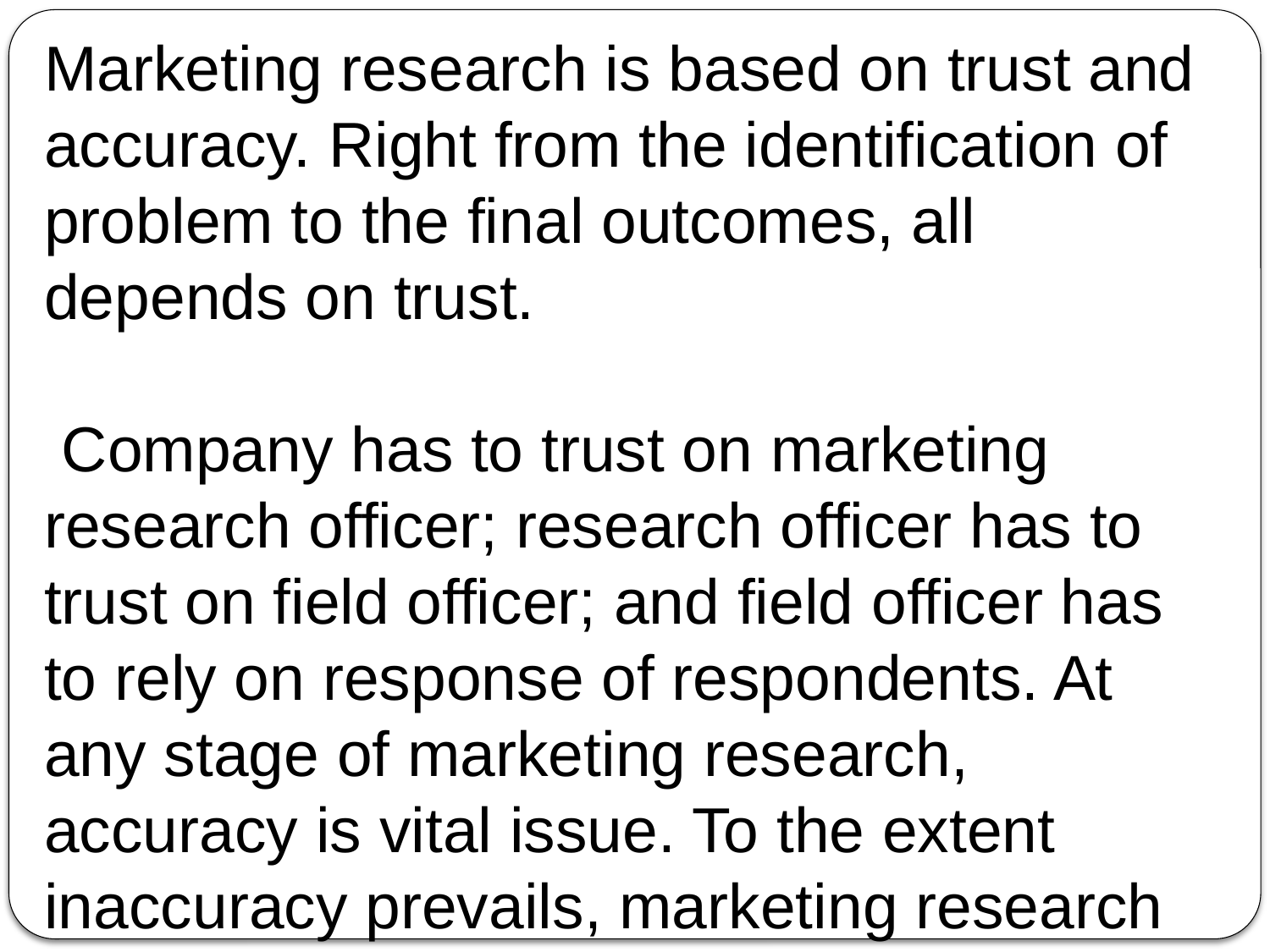

Marketing research is based on trust and accuracy. Right from the identification of problem to the final outcomes, all depends on trust.

 Company has to trust on marketing research officer; research officer has to trust on field officer; and field officer has to rely on response of respondents. At any stage of marketing research, accuracy is vital issue. To the extent inaccuracy prevails, marketing research results suffer.